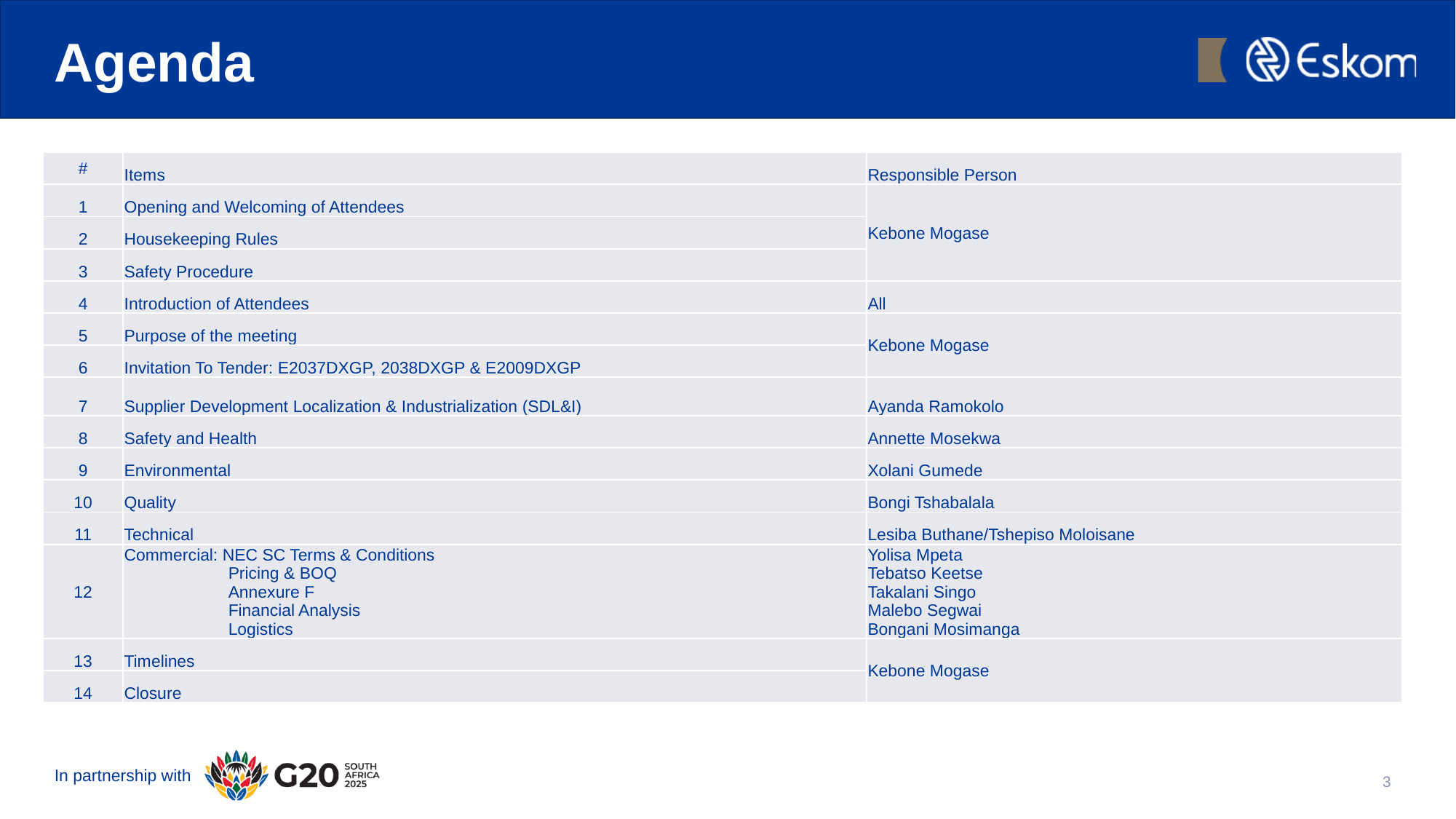

# Agenda
| # | Items | Responsible Person |
| --- | --- | --- |
| 1 | Opening and Welcoming of Attendees | Kebone Mogase |
| 2 | Housekeeping Rules |  |
| 3 | Safety Procedure |  |
| 4 | Introduction of Attendees | All |
| 5 | Purpose of the meeting | Kebone Mogase |
| 6 | Invitation To Tender: E2037DXGP, 2038DXGP & E2009DXGP |  |
| 7 | Supplier Development Localization & Industrialization (SDL&I) | Ayanda Ramokolo |
| 8 | Safety and Health | Annette Mosekwa |
| 9 | Environmental | Xolani Gumede |
| 10 | Quality | Bongi Tshabalala |
| 11 | Technical | Lesiba Buthane/Tshepiso Moloisane |
| 12 | Commercial: NEC SC Terms & Conditions Pricing & BOQ Annexure F Financial Analysis Logistics | Yolisa Mpeta Tebatso Keetse Takalani Singo Malebo Segwai Bongani Mosimanga |
| 13 | Timelines | Kebone Mogase |
| 14 | Closure |  |
3